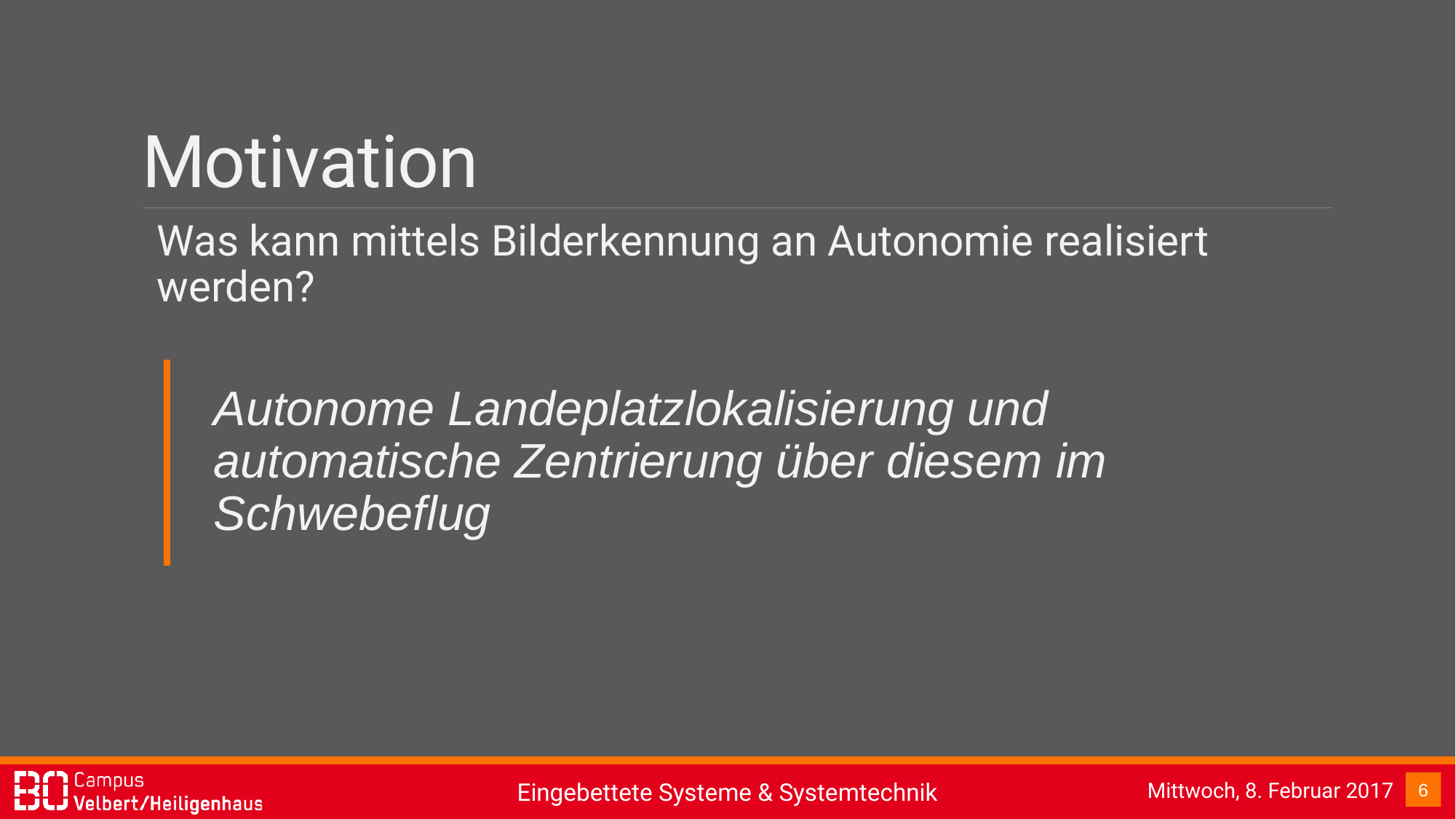

# Motivation
Was kann mittels Bilderkennung an Autonomie realisiert werden?

Autonome Landeplatzlokalisierung und automatische Zentrierung über diesem im Schwebeflug

Mittwoch, 8. Februar 2017
6